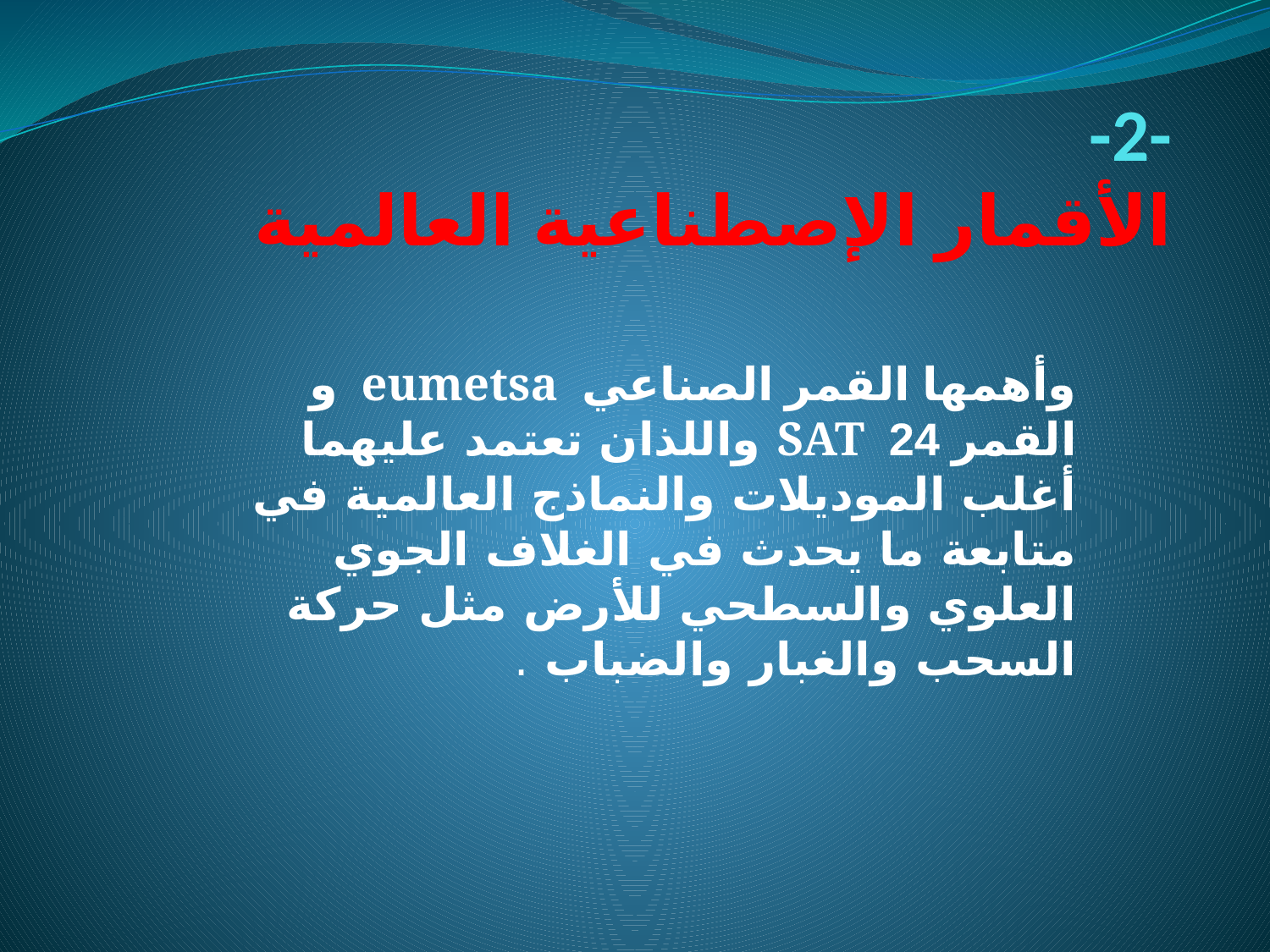

# -2- الأقمار الإصطناعية العالمية
وأهمها القمر الصناعي  eumetsa  و  القمر SAT  24 واللذان تعتمد عليهما أغلب الموديلات والنماذج العالمية في متابعة ما يحدث في الغلاف الجوي العلوي والسطحي للأرض مثل حركة السحب والغبار والضباب .